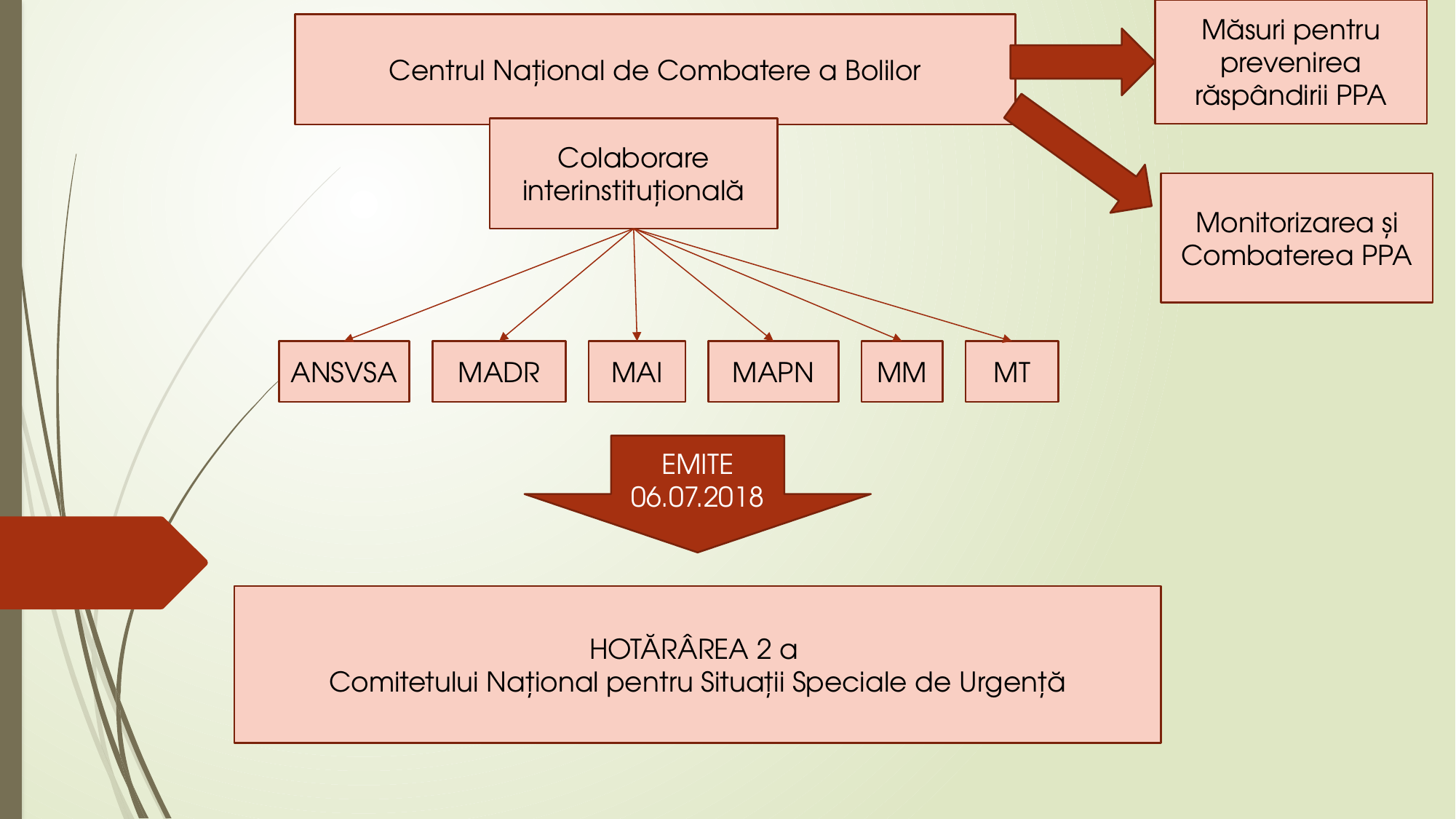

Măsuri pentru prevenirea răspândirii PPA
Centrul Național de Combatere a Bolilor

Colaborare interinstituțională

Monitorizarea și Combaterea PPA
MAI
MAPN
MM
MT
MADR
ANSVSA
EMITE
06.07.2018
HOTĂRÂREA 2 a
Comitetului Național pentru Situații Speciale de Urgență